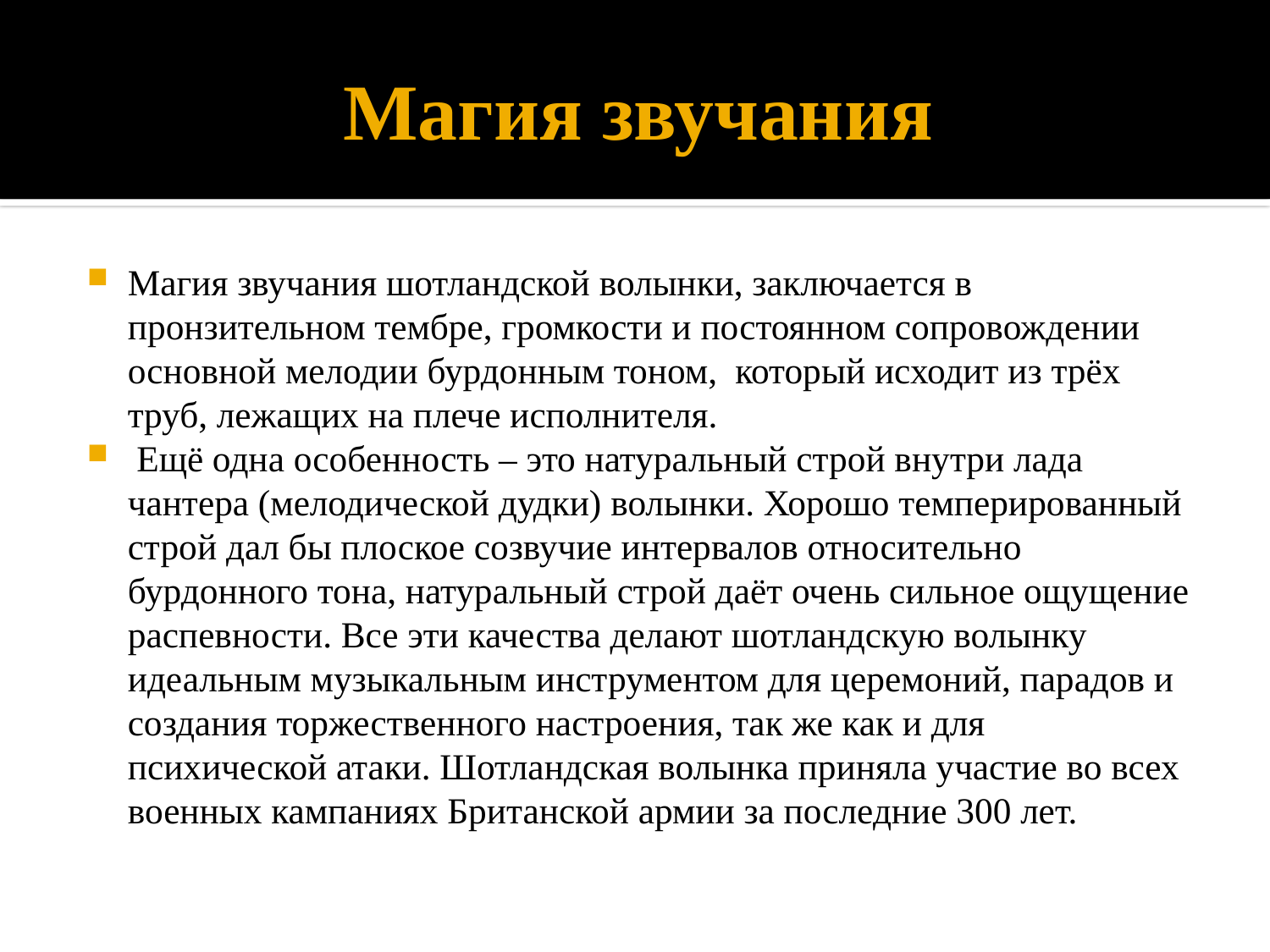

# Магия звучания
Магия звучания шотландской волынки, заключается в пронзительном тембре, громкости и постоянном сопровождении основной мелодии бурдонным тоном,  который исходит из трёх труб, лежащих на плече исполнителя.
 Ещё одна особенность – это натуральный строй внутри лада чантера (мелодической дудки) волынки. Хорошо темперированный строй дал бы плоское созвучие интервалов относительно бурдонного тона, натуральный строй даёт очень сильное ощущение распевности. Все эти качества делают шотландскую волынку идеальным музыкальным инструментом для церемоний, парадов и создания торжественного настроения, так же как и для психической атаки. Шотландская волынка приняла участие во всех военных кампаниях Британской армии за последние 300 лет.